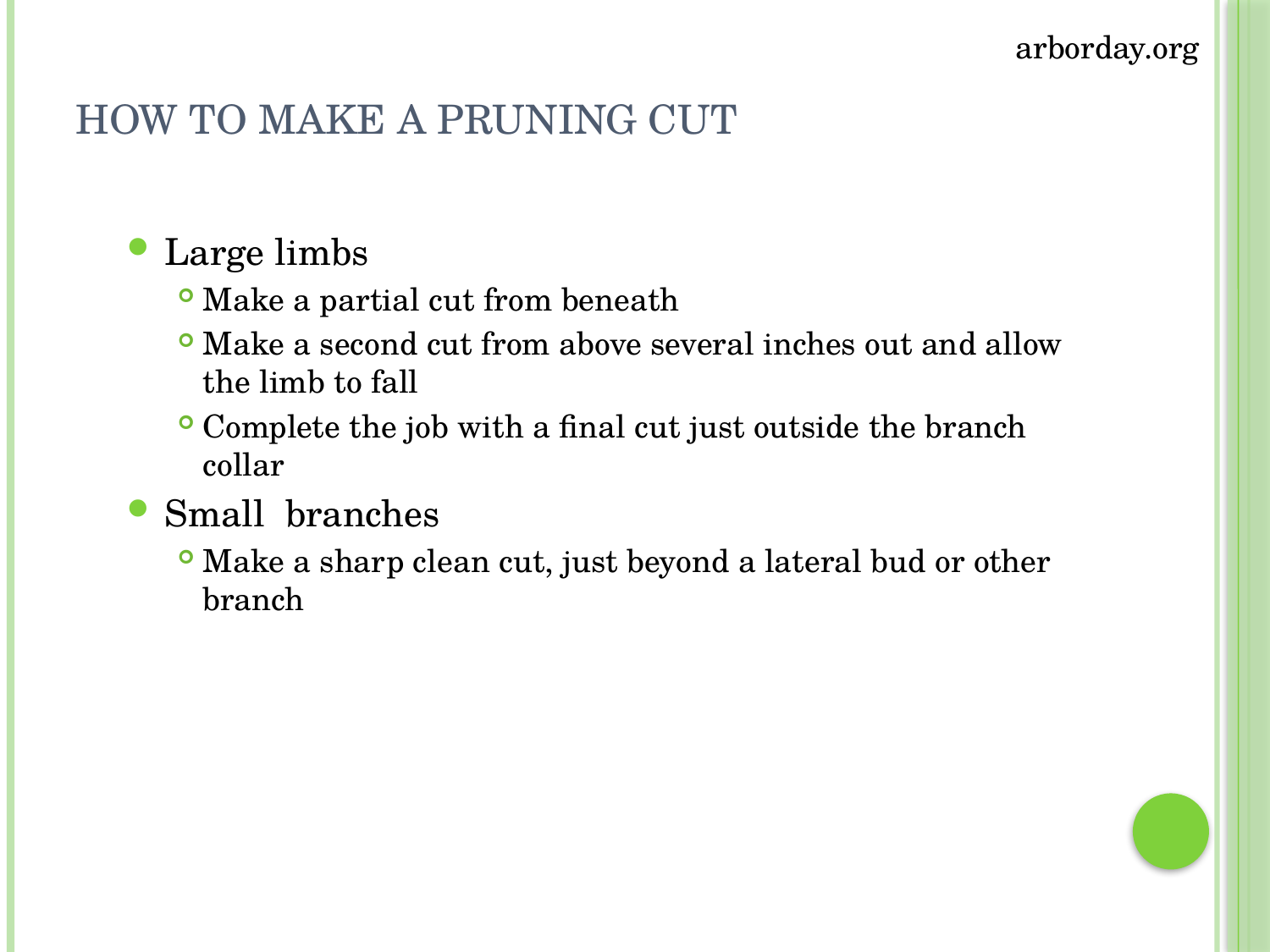

arborday.org
# How to make a pruning cut
Large limbs
Make a partial cut from beneath
Make a second cut from above several inches out and allow the limb to fall
Complete the job with a final cut just outside the branch collar
Small  branches
Make a sharp clean cut, just beyond a lateral bud or other branch